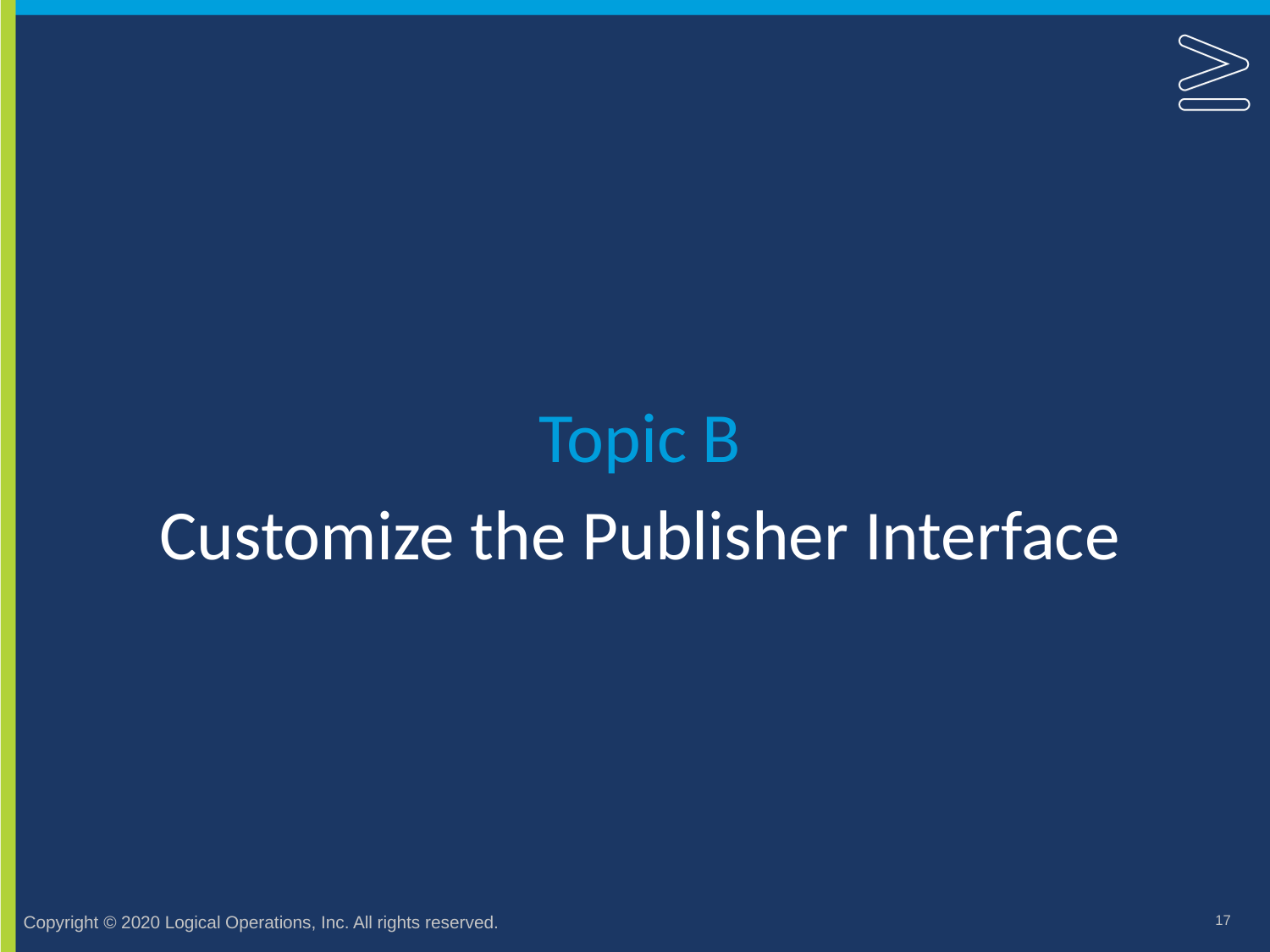

Topic B
# Customize the Publisher Interface
17